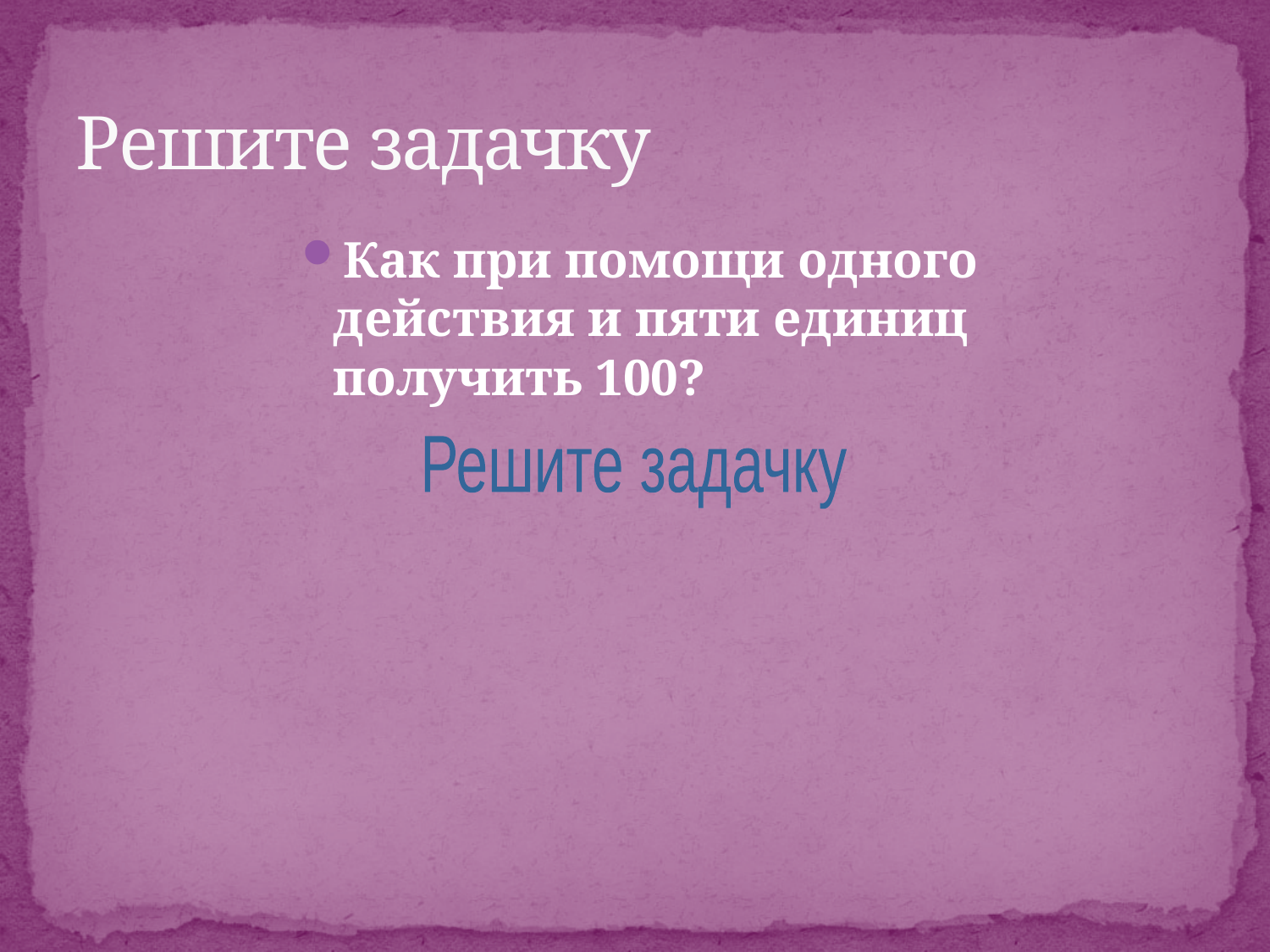

# Решите задачку
Как при помощи одного действия и пяти единиц получить 100?
Решите задачку